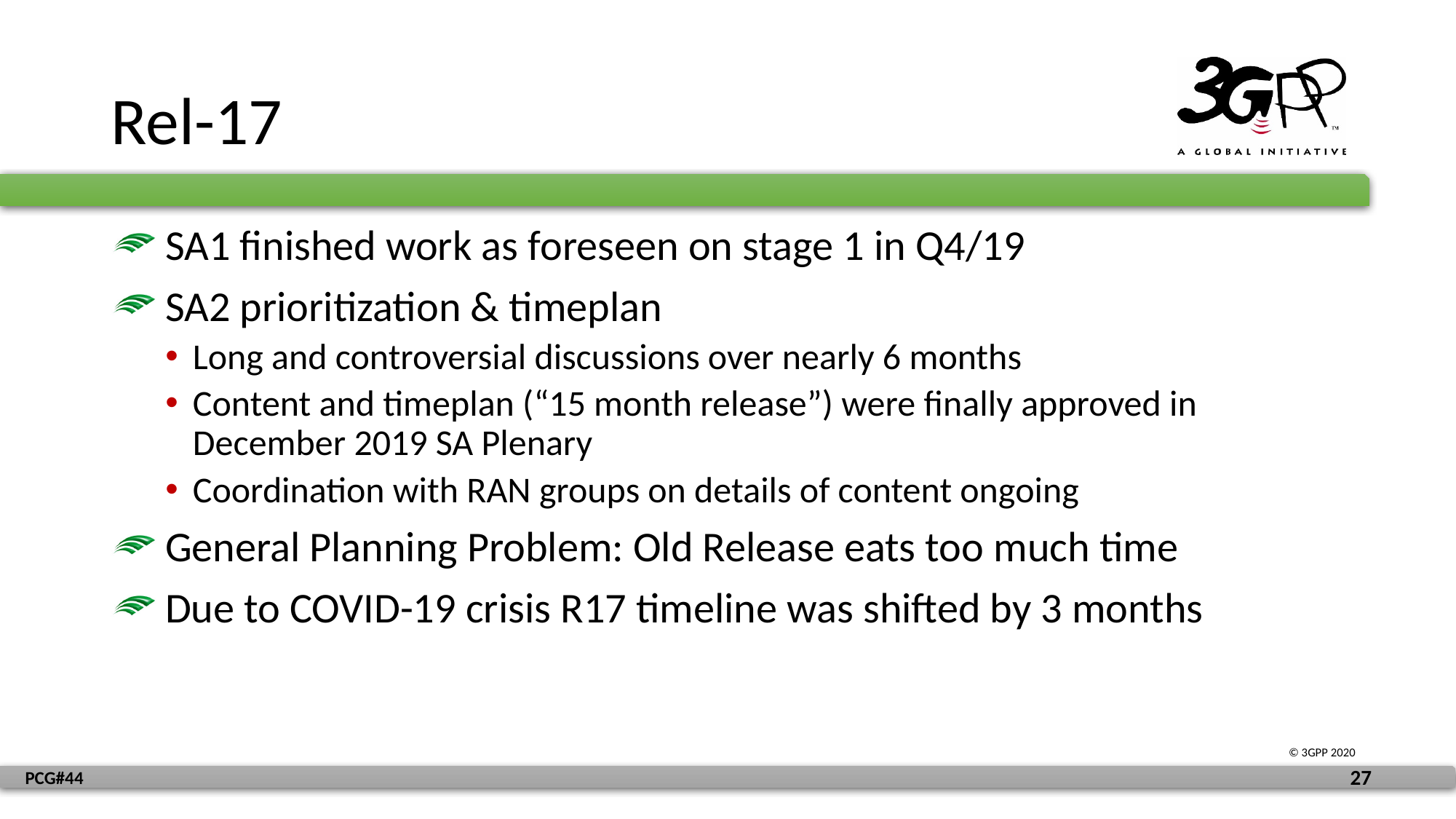

# Rel-17
 SA1 finished work as foreseen on stage 1 in Q4/19
 SA2 prioritization & timeplan
Long and controversial discussions over nearly 6 months
Content and timeplan (“15 month release”) were finally approved in December 2019 SA Plenary
Coordination with RAN groups on details of content ongoing
 General Planning Problem: Old Release eats too much time
 Due to COVID-19 crisis R17 timeline was shifted by 3 months